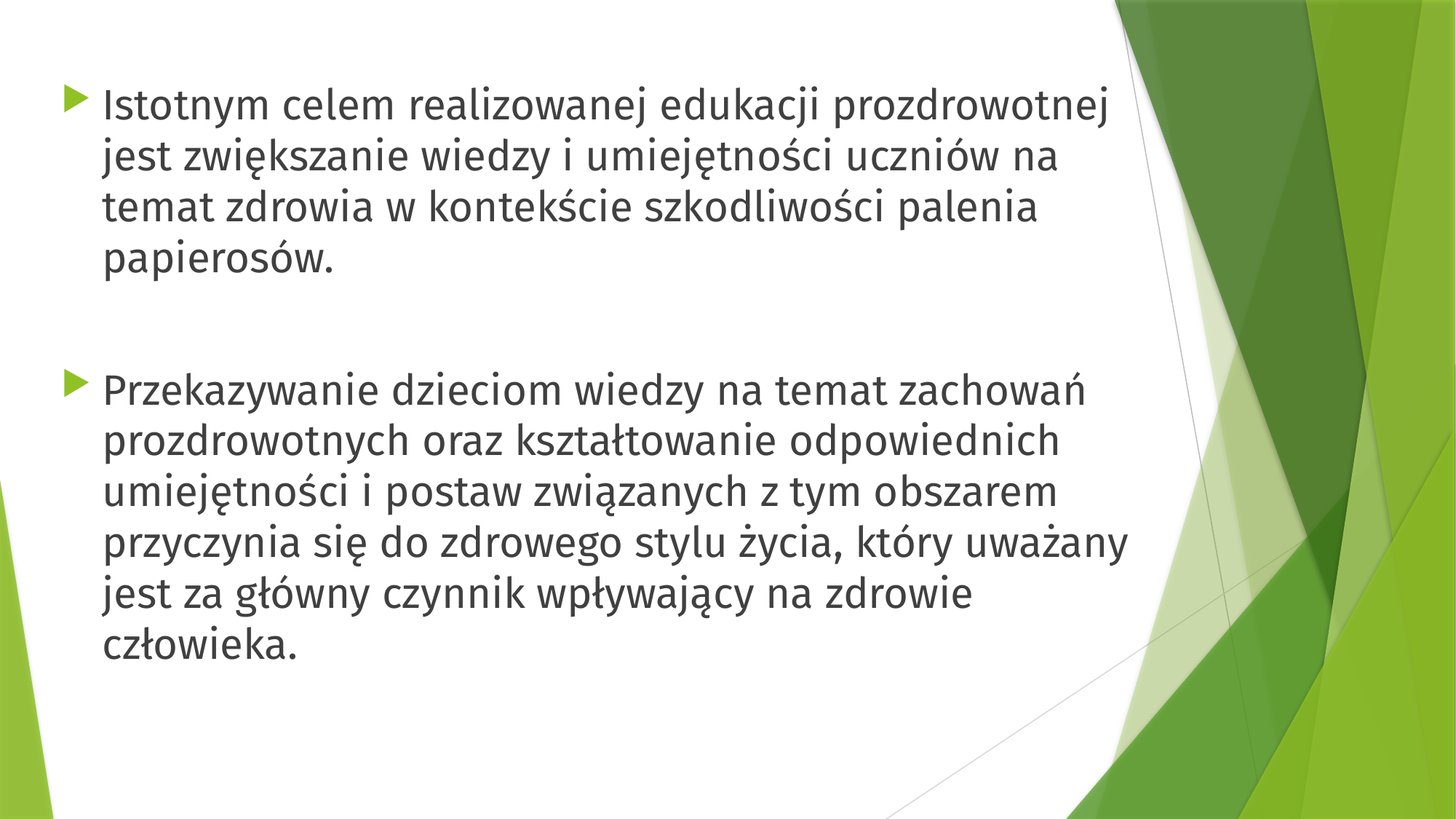

Istotnym celem realizowanej edukacji prozdrowotnej jest zwiększanie wiedzy i umiejętności uczniów na temat zdrowia w kontekście szkodliwości palenia papierosów.

Przekazywanie dzieciom wiedzy na temat zachowań prozdrowotnych oraz kształtowanie odpowiednich umiejętności i postaw związanych z tym obszarem przyczynia się do zdrowego stylu życia, który uważany jest za główny czynnik wpływający na zdrowie człowieka.